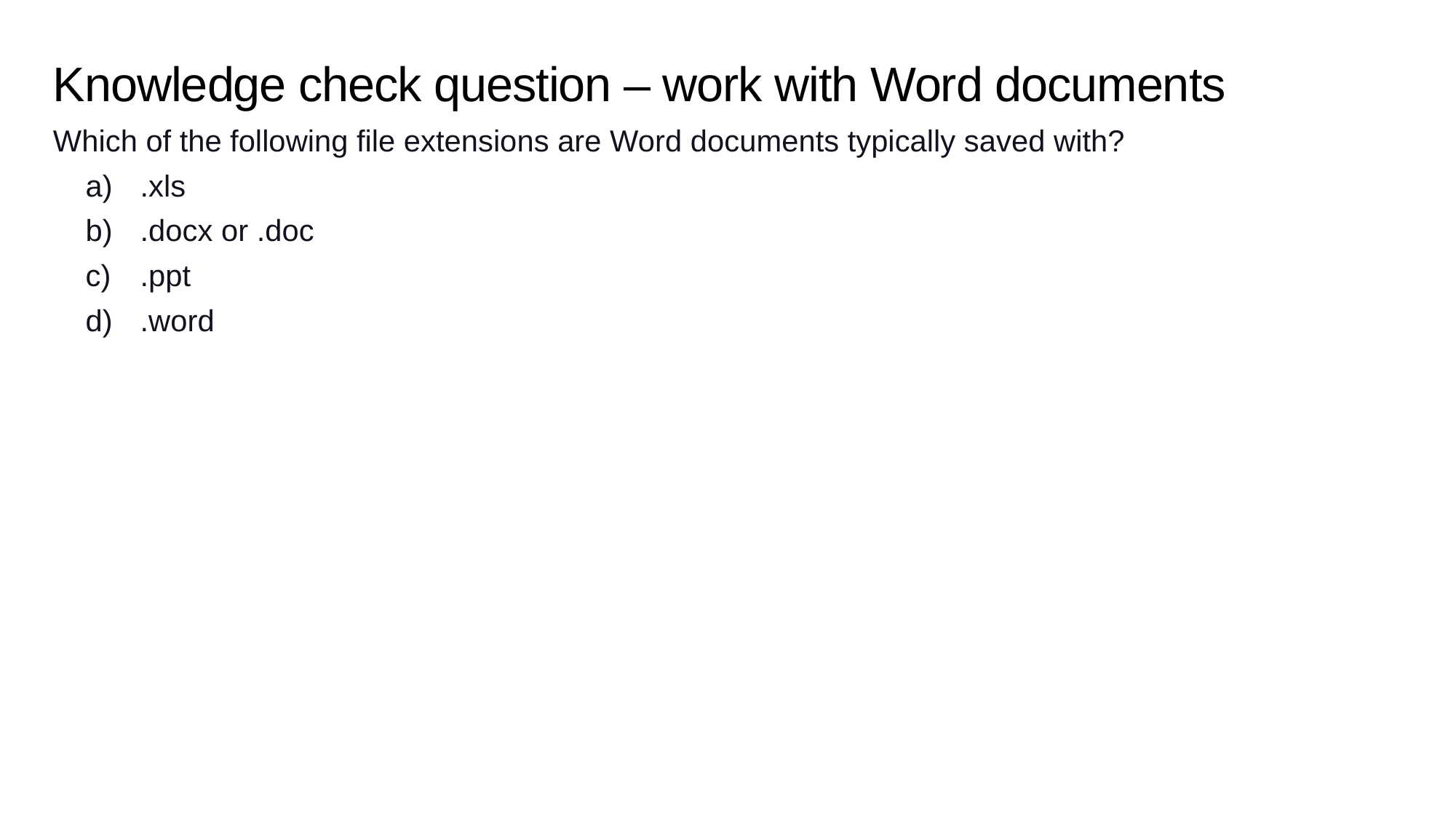

# Knowledge check question – work with Word documents
Which of the following file extensions are Word documents typically saved with?
.xls
.docx or .doc
.ppt
.word